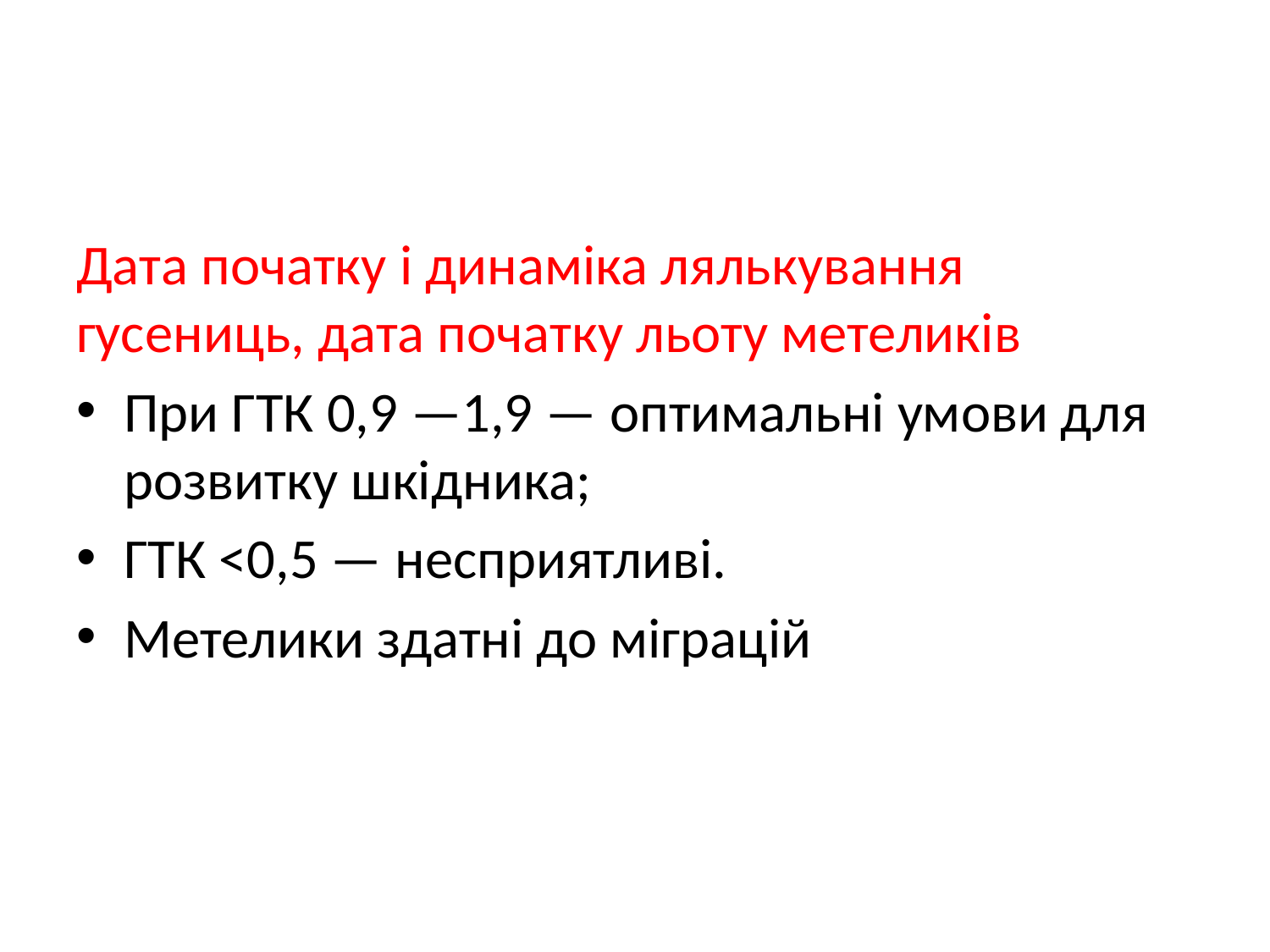

#
Дата початку і динаміка лялькування гусениць, дата початку льоту метеликів
При ГТК 0,9 —1,9 — оптимальні умови для розвитку шкідника;
ГТК <0,5 — несприятливі.
Метелики здатні до міграцій